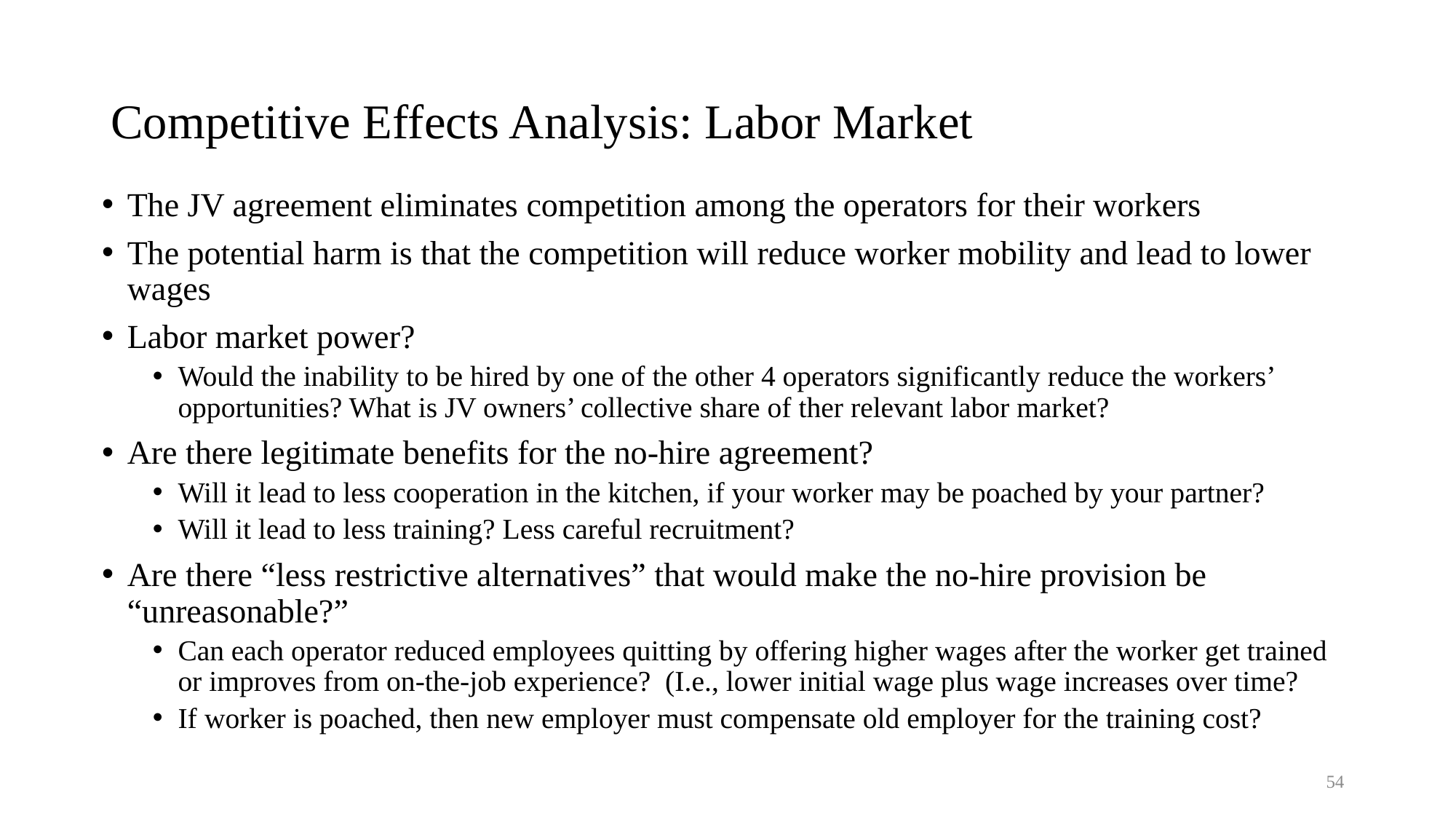

# Competitive Effects Analysis: Labor Market
The JV agreement eliminates competition among the operators for their workers
The potential harm is that the competition will reduce worker mobility and lead to lower wages
Labor market power?
Would the inability to be hired by one of the other 4 operators significantly reduce the workers’ opportunities? What is JV owners’ collective share of ther relevant labor market?
Are there legitimate benefits for the no-hire agreement?
Will it lead to less cooperation in the kitchen, if your worker may be poached by your partner?
Will it lead to less training? Less careful recruitment?
Are there “less restrictive alternatives” that would make the no-hire provision be “unreasonable?”
Can each operator reduced employees quitting by offering higher wages after the worker get trained or improves from on-the-job experience?  (I.e., lower initial wage plus wage increases over time?
If worker is poached, then new employer must compensate old employer for the training cost?
54